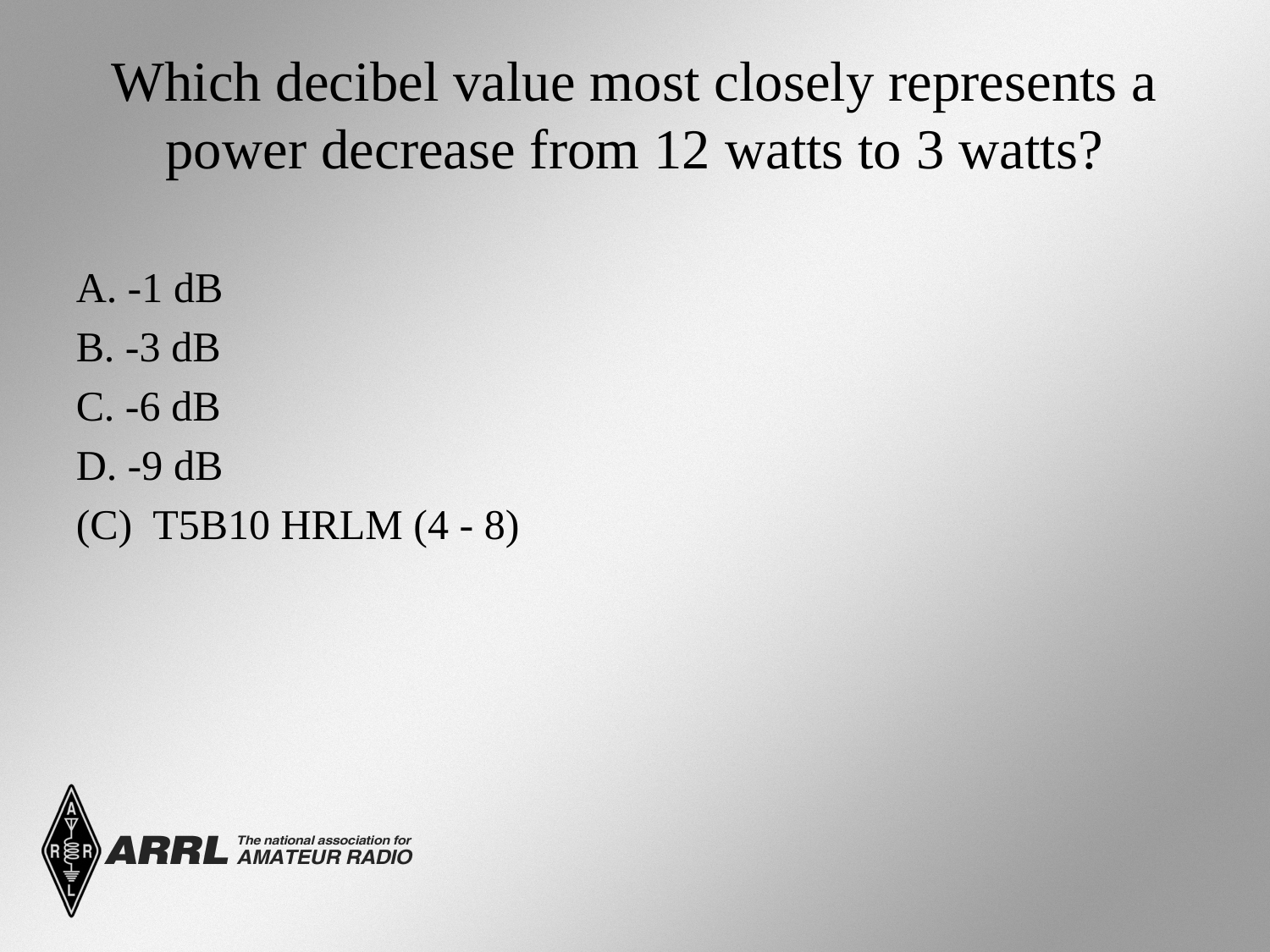

# Which decibel value most closely represents a power decrease from 12 watts to 3 watts?
A. -1 dB
B. -3 dB
C. -6 dB
D. -9 dB
(C)  T5B10 HRLM (4 - 8)